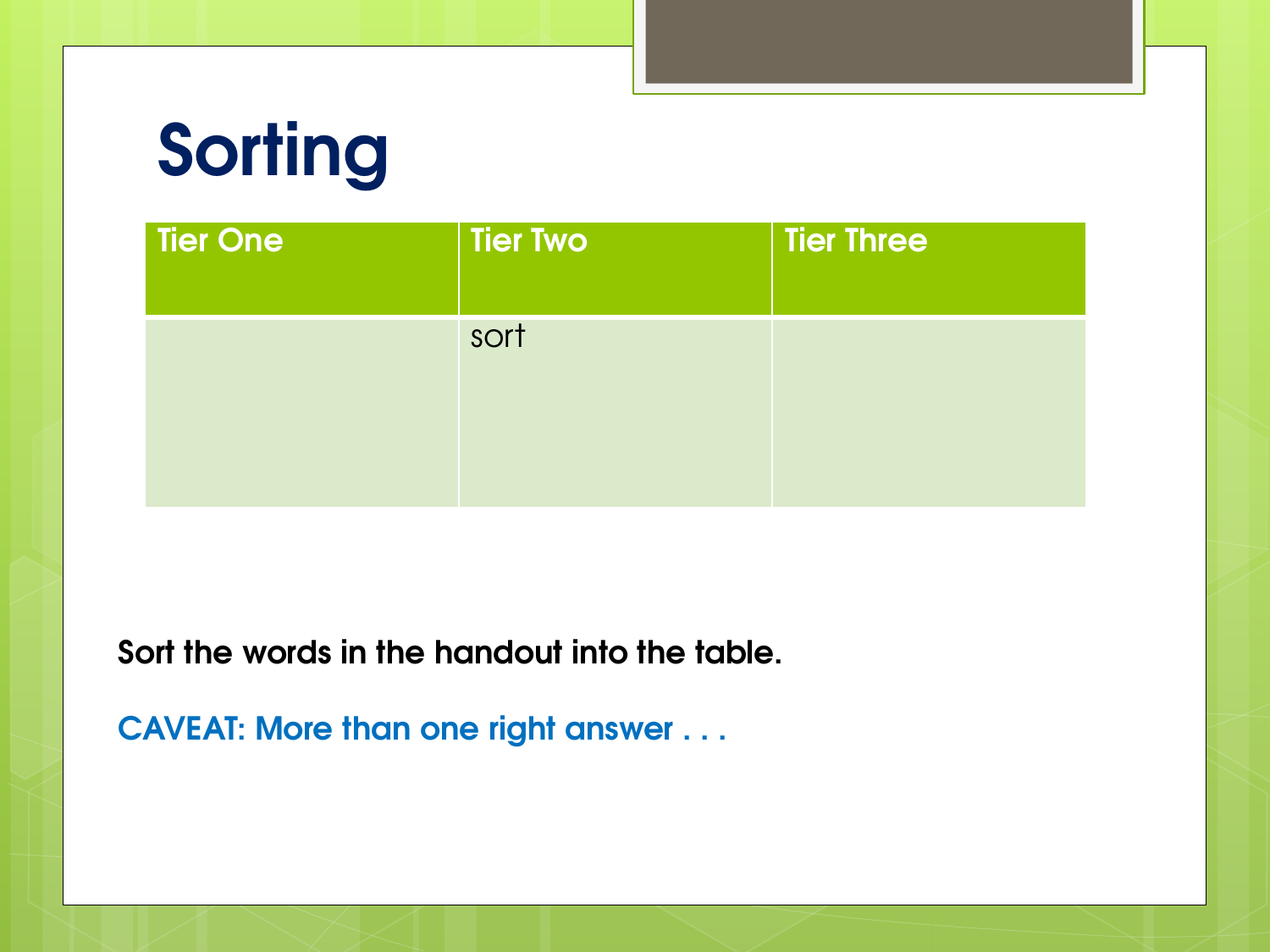

# Sorting
| Tier One | Tier Two | Tier Three |
| --- | --- | --- |
|  | sort |  |
Sort the words in the handout into the table.

CAVEAT: More than one right answer . . .